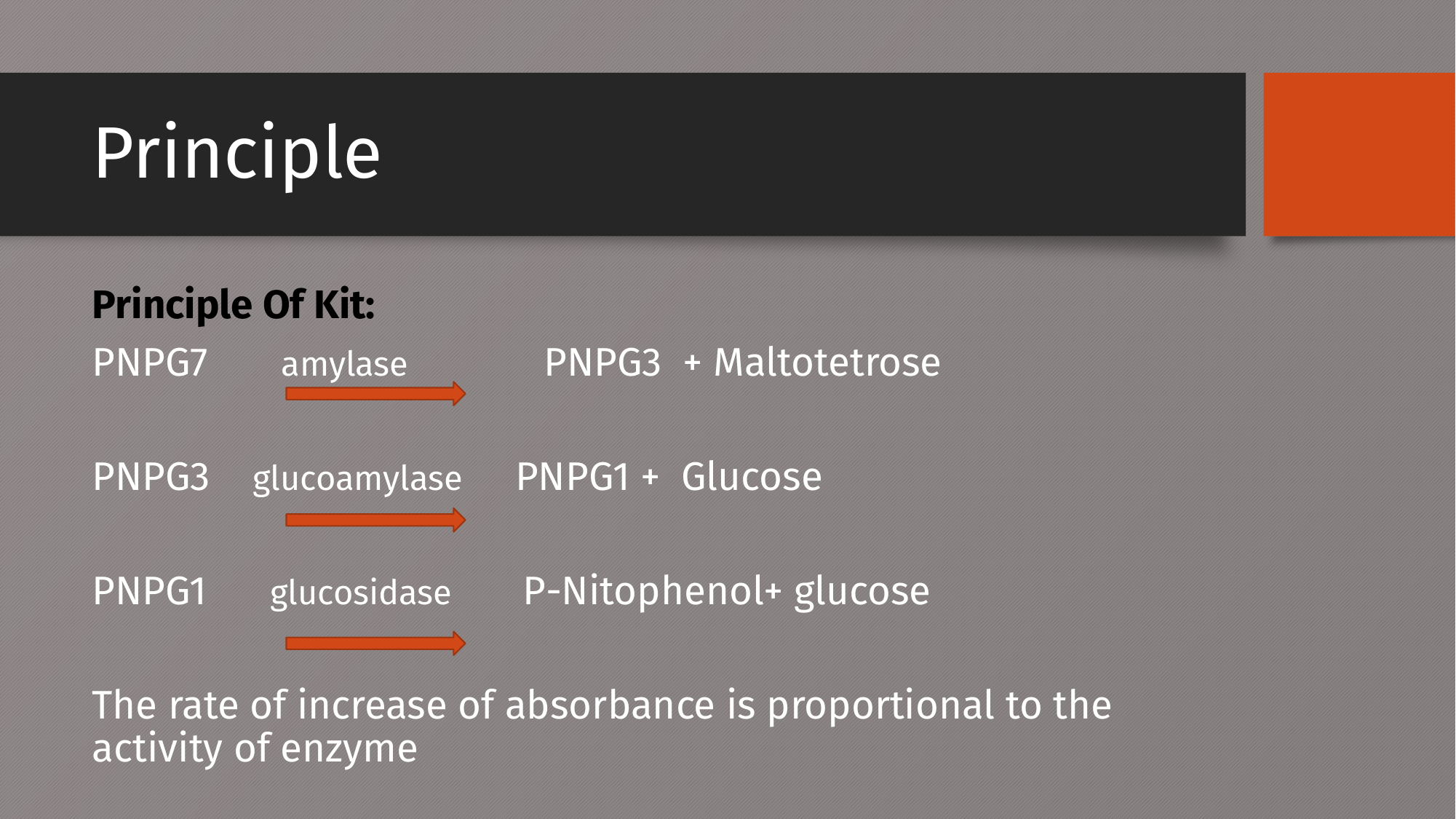

# Principle
Principle Of Kit:
PNPG7       amylase             PNPG3  + Maltotetrose

PNPG3    glucoamylase     PNPG1 +  Glucose

PNPG1      glucosidase       P-Nitophenol+ glucose

The rate of increase of absorbance is proportional to the activity of enzyme